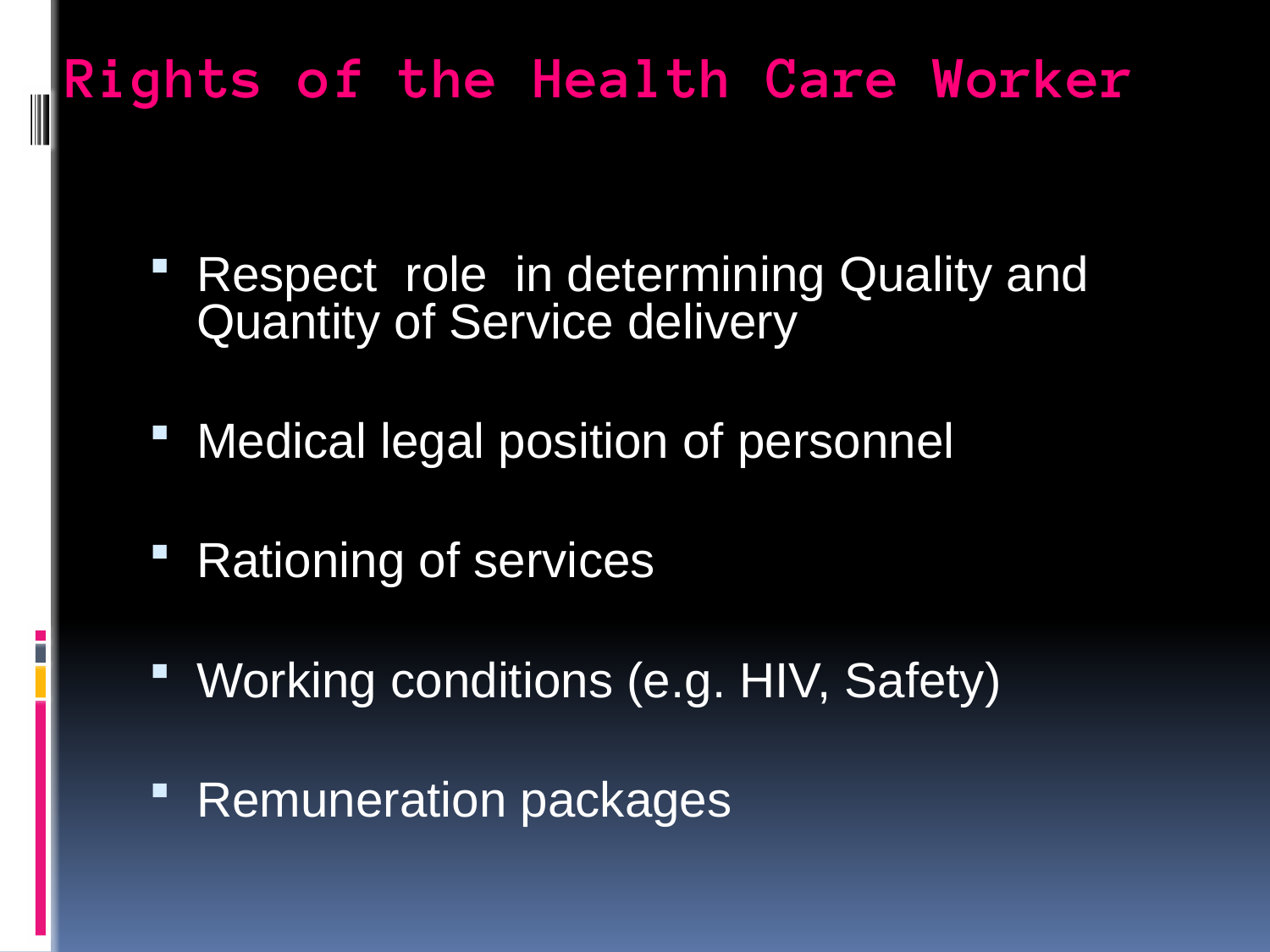

# Rights of the Health Care Worker
Respect  role  in determining Quality and Quantity of Service delivery

Medical legal position of personnel

Rationing of services

Working conditions (e.g. HIV, Safety)

Remuneration packages